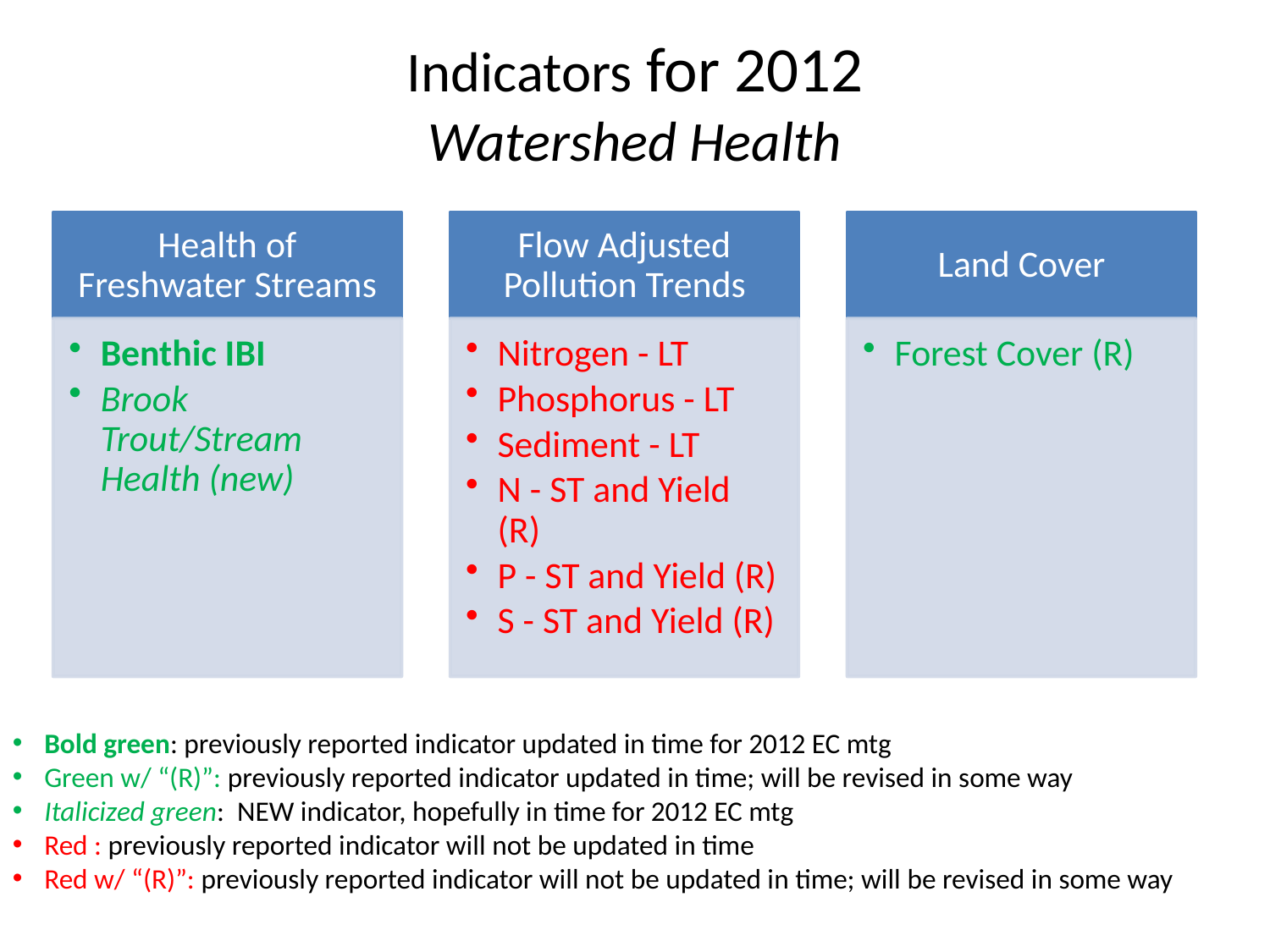

# Indicators for 2012 Watershed Health
Health of Freshwater Streams
Benthic IBI
Brook Trout/Stream Health (new)
Flow Adjusted Pollution Trends
Nitrogen - LT
Phosphorus - LT
Sediment - LT
N - ST and Yield (R)
P - ST and Yield (R)
S - ST and Yield (R)
Land Cover
Forest Cover (R)
Bold green: previously reported indicator updated in time for 2012 EC mtg
Green w/ “(R)”: previously reported indicator updated in time; will be revised in some way
Italicized green:  NEW indicator, hopefully in time for 2012 EC mtg
Red : previously reported indicator will not be updated in time
Red w/ “(R)”: previously reported indicator will not be updated in time; will be revised in some way